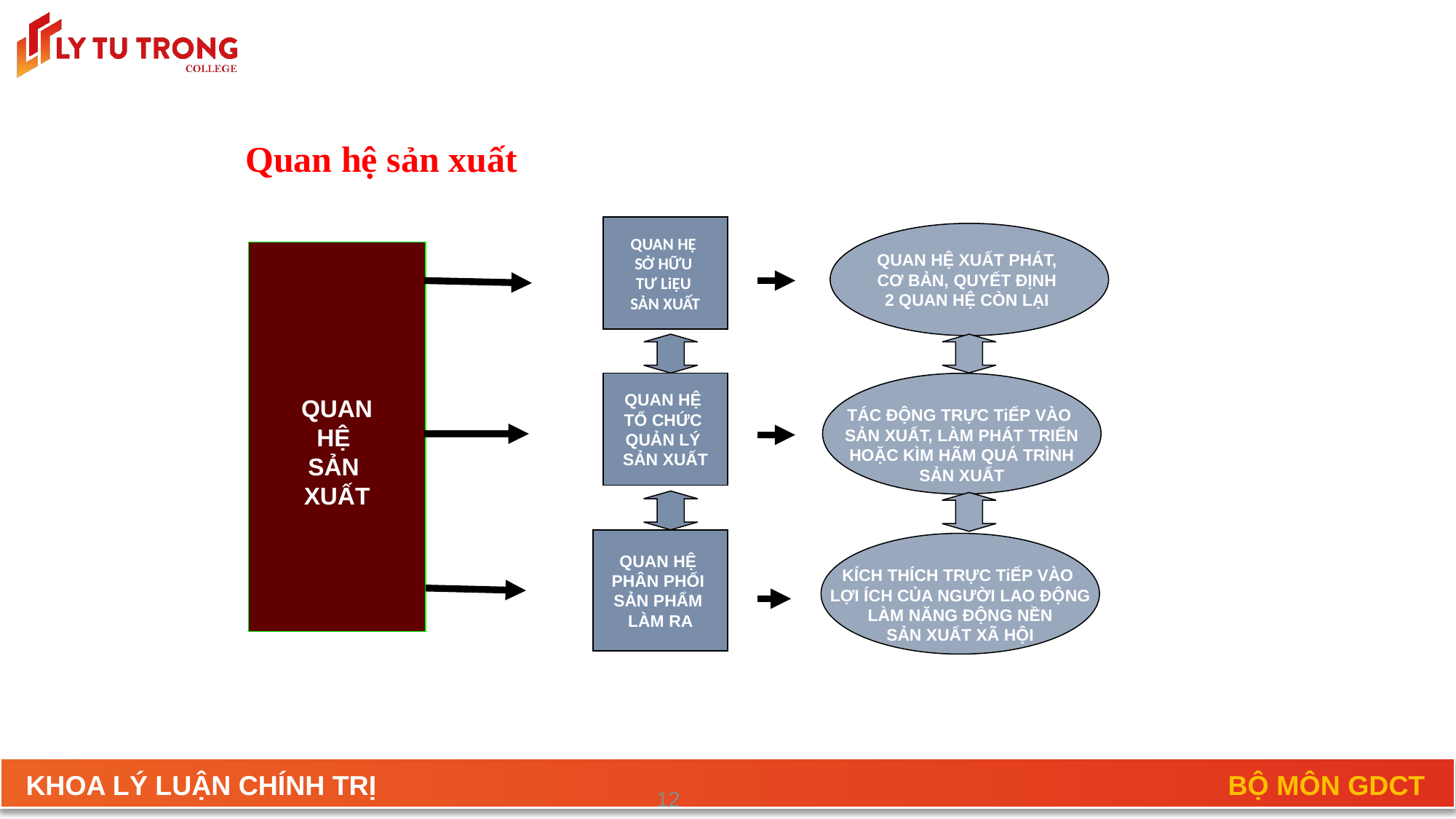

Quan hệ sản xuất
QUAN HỆ
SỞ HỮU
TƯ LiỆU
SẢN XUẤT
QUAN HỆ XUẤT PHÁT,
CƠ BẢN, QUYẾT ĐỊNH
2 QUAN HỆ CÒN LẠI

QUAN
HỆ
SẢN
XUẤT

QUAN HỆ
TỔ CHỨC
QUẢN LÝ
SẢN XUẤT

TÁC ĐỘNG TRỰC TiẾP VÀO
SẢN XUẤT, LÀM PHÁT TRIỂN
HOẶC KÌM HÃM QUÁ TRÌNH
SẢN XUẤT

QUAN HỆ
PHÂN PHỐI
SẢN PHẨM
LÀM RA

KÍCH THÍCH TRỰC TiẾP VÀO
LỢI ÍCH CỦA NGƯỜI LAO ĐỘNG
LÀM NĂNG ĐỘNG NỀN
SẢN XUẤT XÃ HỘI

12